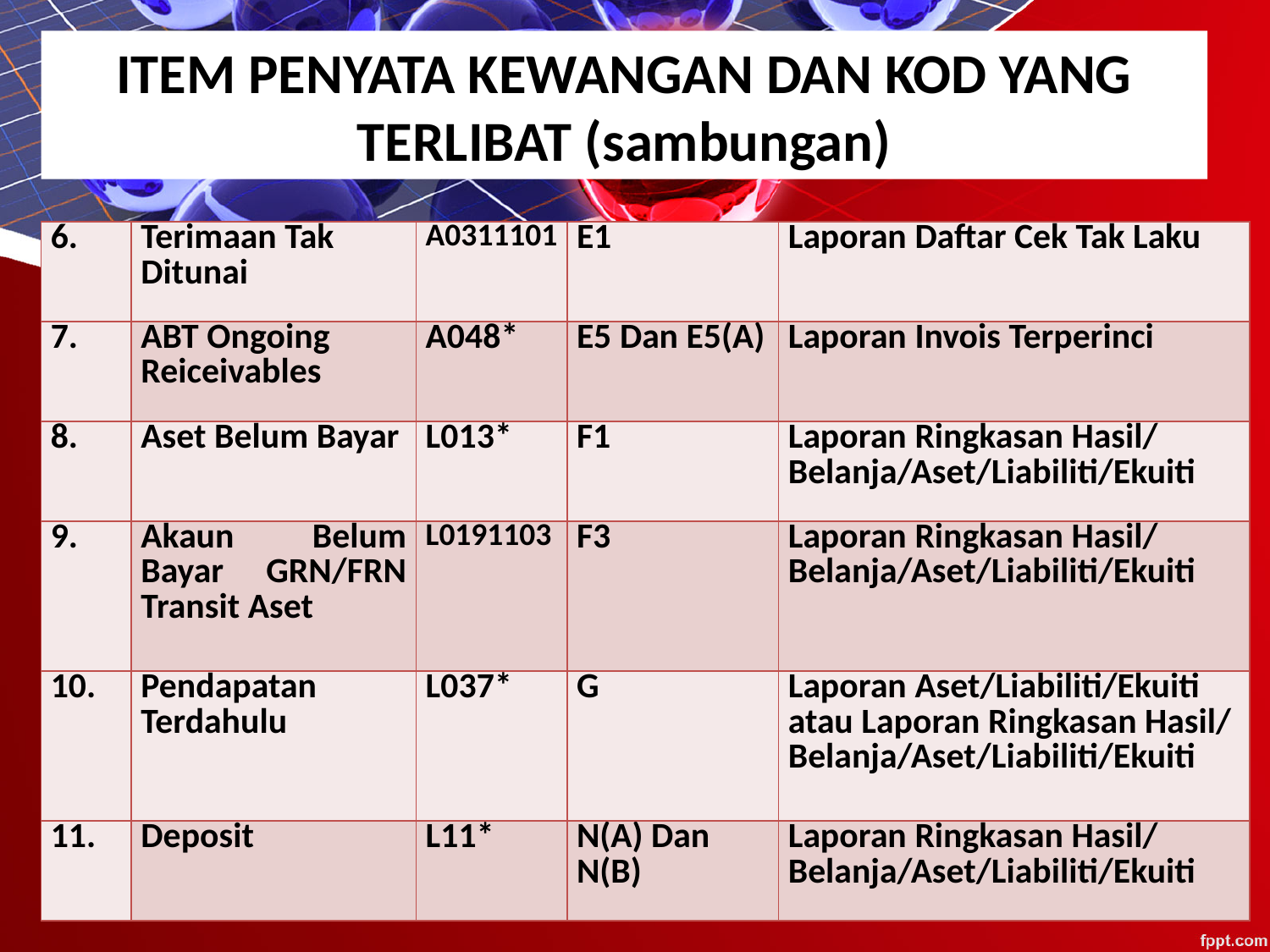

ITEM PENYATA KEWANGAN DAN KOD YANG TERLIBAT (sambungan)
| 6. | Terimaan Tak Ditunai | A0311101 | E1 | Laporan Daftar Cek Tak Laku |
| --- | --- | --- | --- | --- |
| 7. | ABT Ongoing Reiceivables | A048\* | E5 Dan E5(A) | Laporan Invois Terperinci |
| 8. | Aset Belum Bayar | L013\* | F1 | Laporan Ringkasan Hasil/ Belanja/Aset/Liabiliti/Ekuiti |
| 9. | Akaun Belum Bayar GRN/FRN Transit Aset | L0191103 | F3 | Laporan Ringkasan Hasil/ Belanja/Aset/Liabiliti/Ekuiti |
| 10. | Pendapatan Terdahulu | L037\* | G | Laporan Aset/Liabiliti/Ekuiti atau Laporan Ringkasan Hasil/ Belanja/Aset/Liabiliti/Ekuiti |
| 11. | Deposit | L11\* | N(A) Dan N(B) | Laporan Ringkasan Hasil/ Belanja/Aset/Liabiliti/Ekuiti |